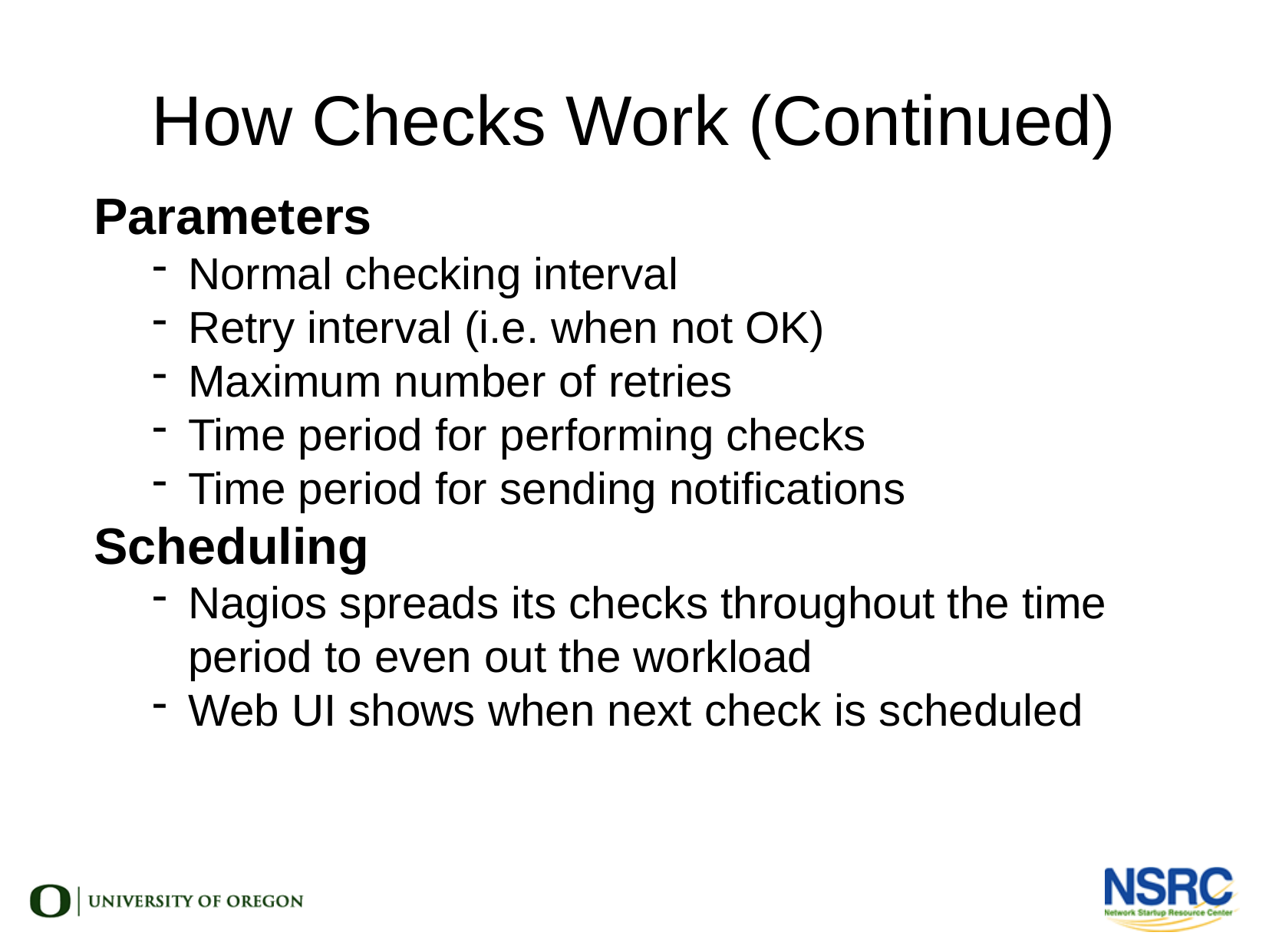

How Checks Work (Continued)
Parameters
Normal checking interval
Retry interval (i.e. when not OK)
Maximum number of retries
Time period for performing checks
Time period for sending notifications
Scheduling
Nagios spreads its checks throughout the time period to even out the workload
Web UI shows when next check is scheduled